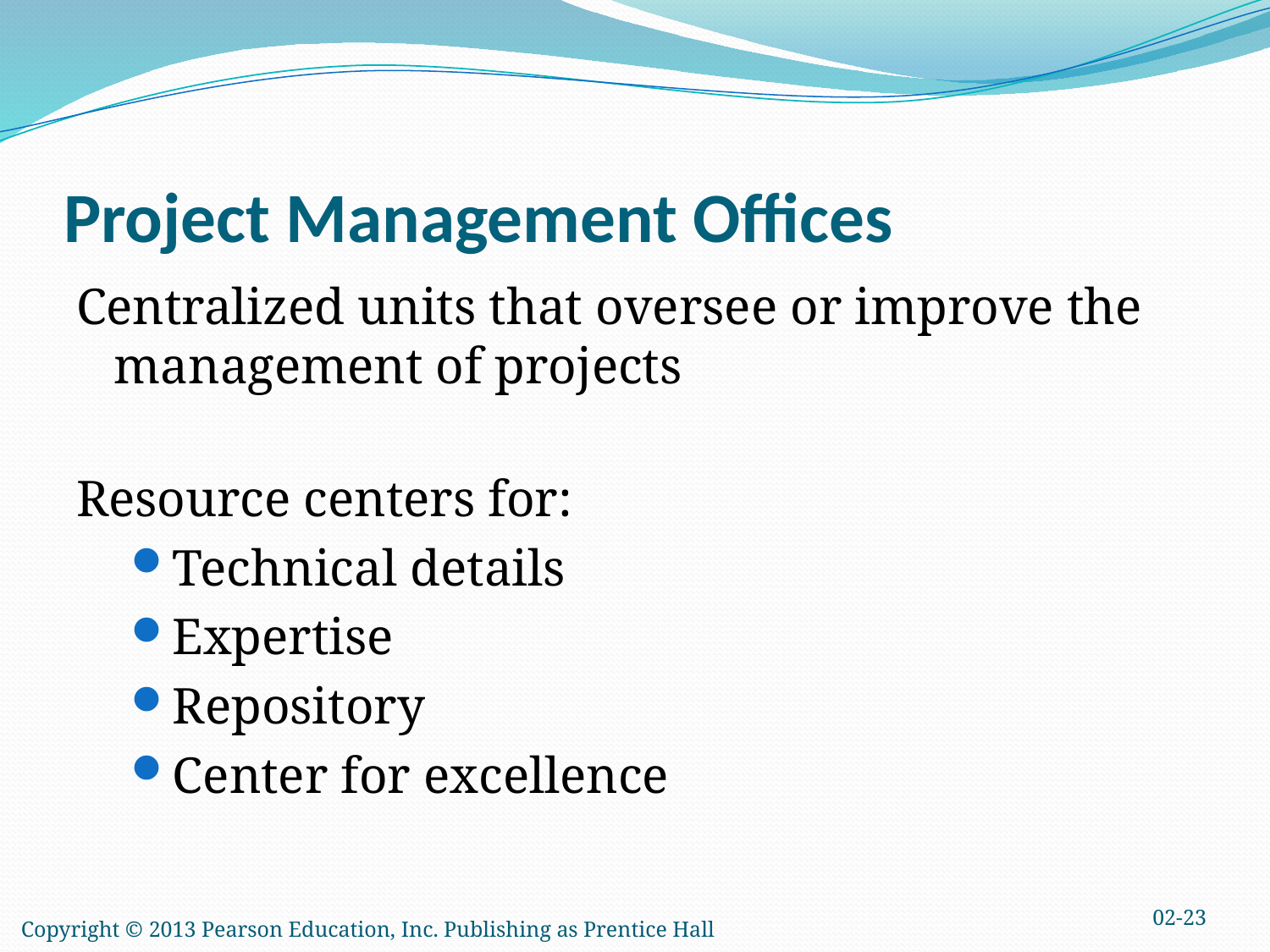

# Project Management Offices
Centralized units that oversee or improve the management of projects

Resource centers for:
Technical details
Expertise
Repository
Center for excellence

02-23